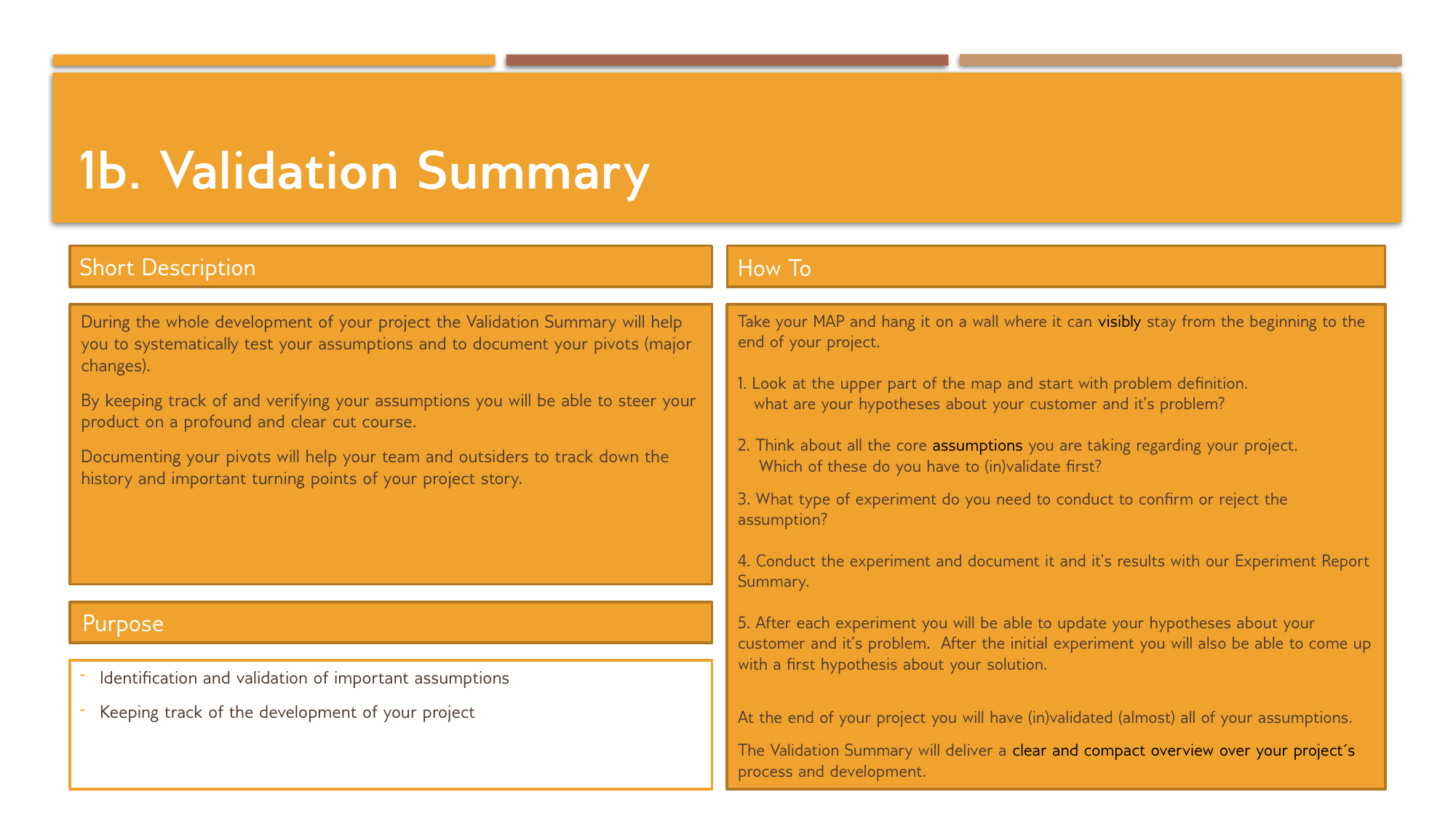

# 1b. Validation Summary
Short Description
How To
Take your MAP and hang it on a wall where it can visibly stay from the beginning to the end of your project.
1. Look at the upper part of the map and start with problem definition.
   what are your hypotheses about your customer and it’s problem?
2. Think about all the core assumptions you are taking regarding your project.
    Which of these do you have to (in)validate first?
3. What type of experiment do you need to conduct to confirm or reject the assumption?
4. Conduct the experiment and document it and it’s results with our Experiment Report Summary.
5. After each experiment you will be able to update your hypotheses about your customer and it’s problem.  After the initial experiment you will also be able to come up with a first hypothesis about your solution.
At the end of your project you will have (in)validated (almost) all of your assumptions.
The Validation Summary will deliver a clear and compact overview over your project´s process and development.
During the whole development of your project the Validation Summary will help you to systematically test your assumptions and to document your pivots (major changes).
By keeping track of and verifying your assumptions you will be able to steer your product on a profound and clear cut course.
Documenting your pivots will help your team and outsiders to track down the history and important turning points of your project story.
Purpose
Identification and validation of important assumptions
Keeping track of the development of your project